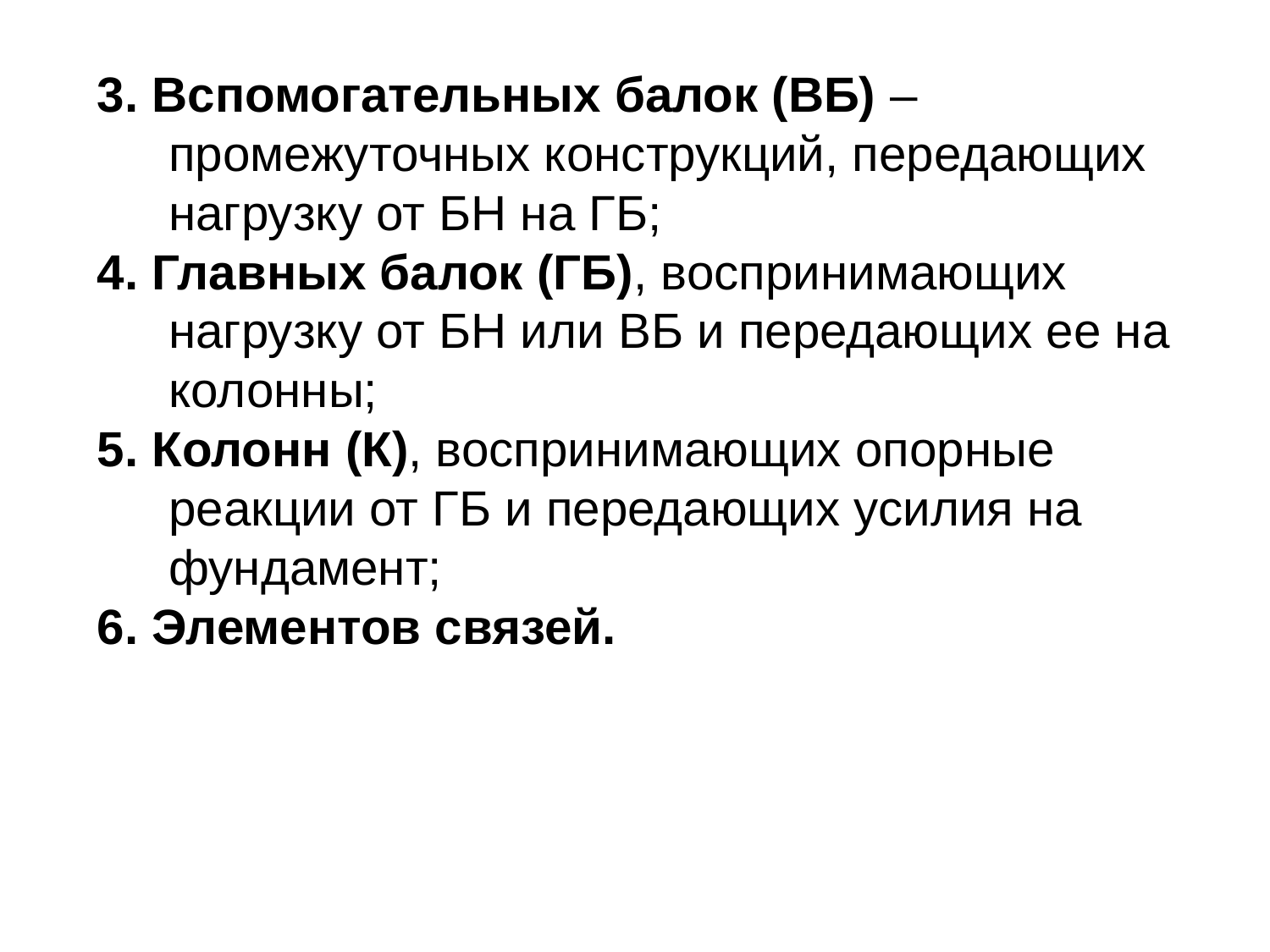

3. Вспомогательных балок (ВБ) – промежуточных конструкций, передающих нагрузку от БН на ГБ;
4. Главных балок (ГБ), воспринимающих нагрузку от БН или ВБ и передающих ее на колонны;
5. Колонн (К), воспринимающих опорные реакции от ГБ и передающих усилия на фундамент;
6. Элементов связей.